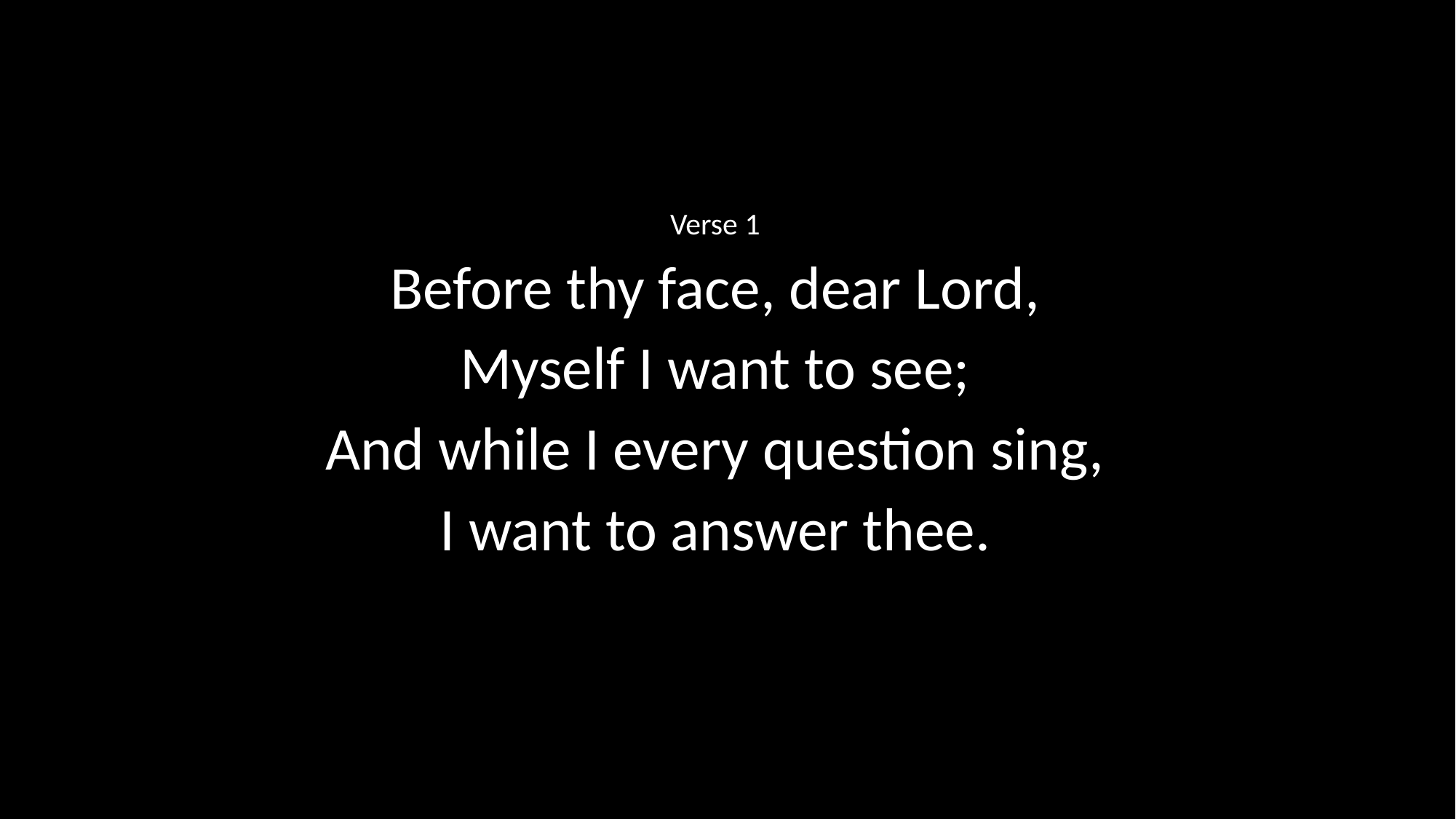

Verse 1
Before thy face, dear Lord,
Myself I want to see;
And while I every question sing,
I want to answer thee.